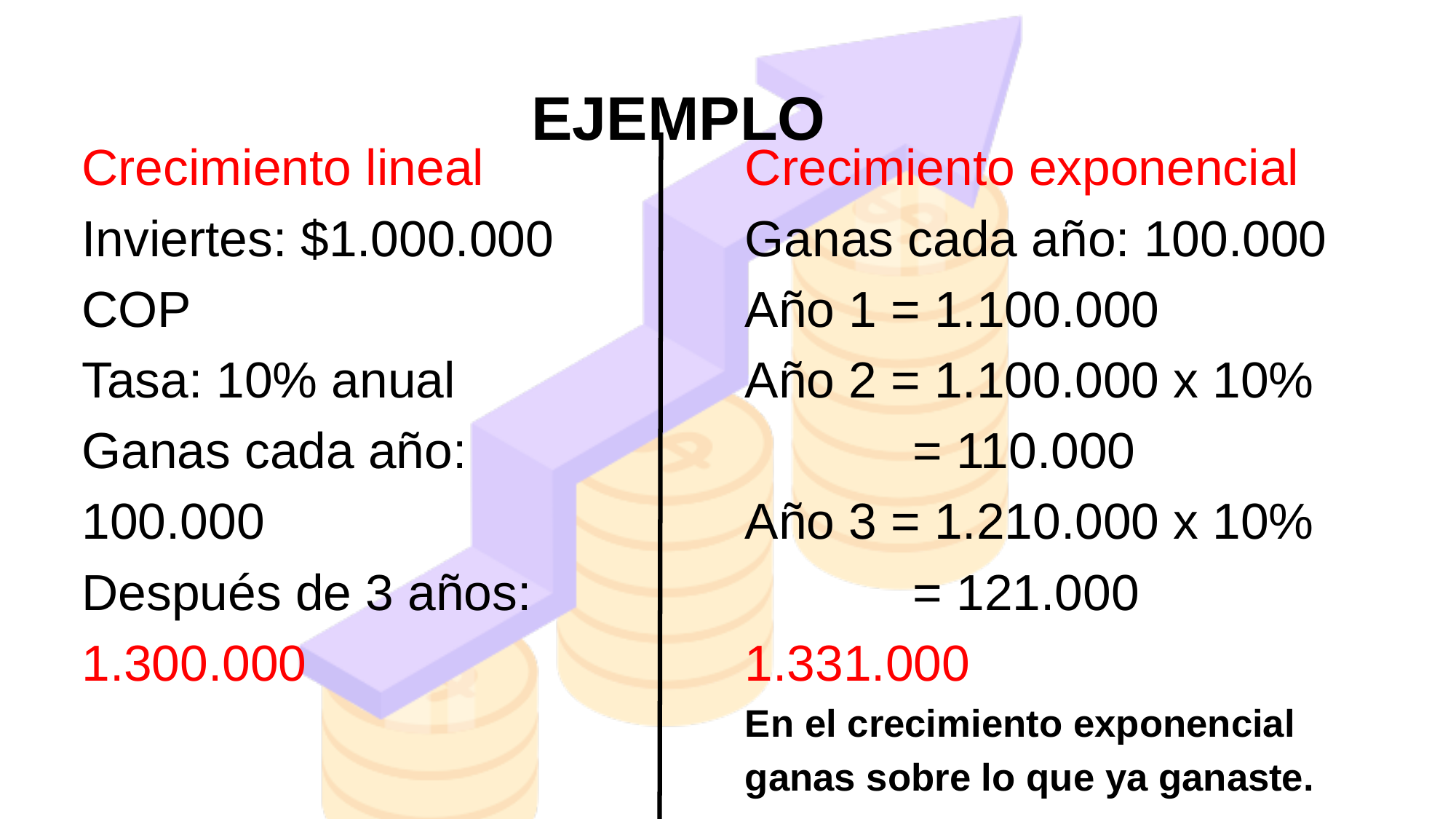

EJEMPLO
Crecimiento lineal
Inviertes: $1.000.000 COP
Tasa: 10% anual
Ganas cada año: 100.000
Después de 3 años:
1.300.000

Crecimiento exponencial
Ganas cada año: 100.000
Año 1 = 1.100.000
Año 2 = 1.100.000 x 10%
            = 110.000
Año 3 = 1.210.000 x 10%
            = 121.000
1.331.000
En el crecimiento exponencial ganas sobre lo que ya ganaste.